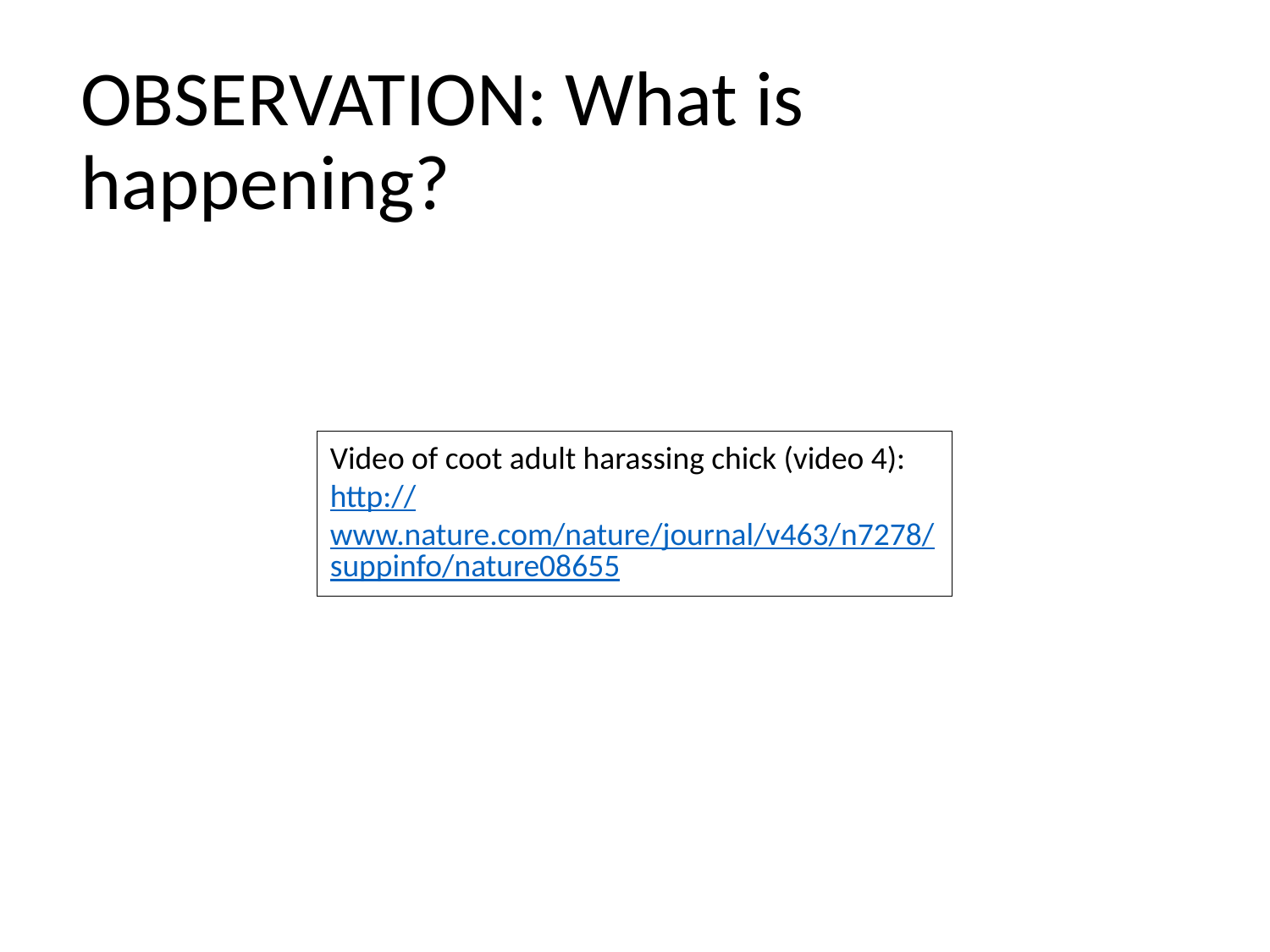

# OBSERVATION: What is happening?
Video of coot adult harassing chick (video 4):
http://www.nature.com/nature/journal/v463/n7278/suppinfo/nature08655